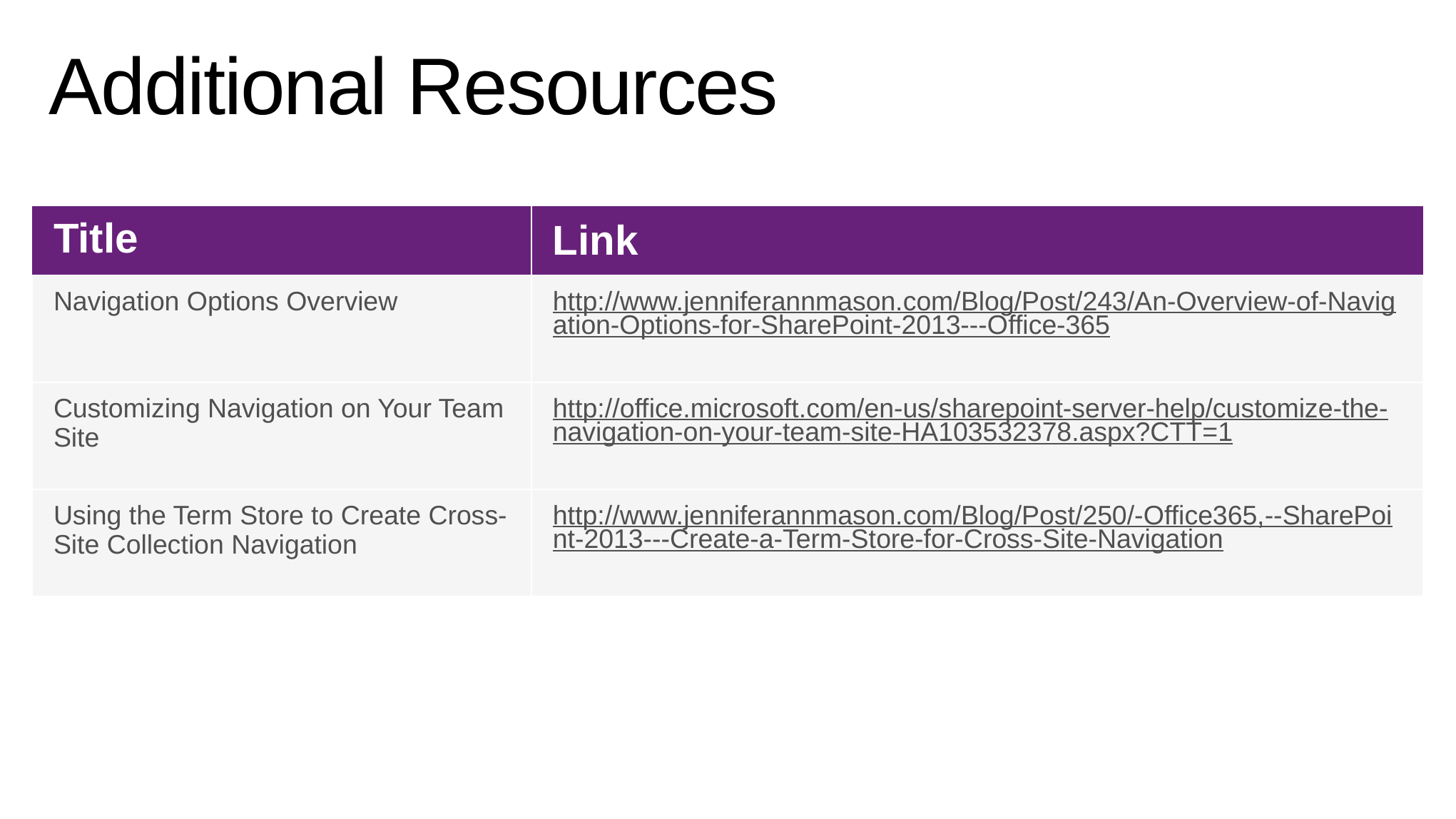

# Additional Resources
| Title | Link |
| --- | --- |
| Navigation Options Overview | http://www.jenniferannmason.com/Blog/Post/243/An-Overview-of-Navigation-Options-for-SharePoint-2013---Office-365 |
| Customizing Navigation on Your Team Site | http://office.microsoft.com/en-us/sharepoint-server-help/customize-the-navigation-on-your-team-site-HA103532378.aspx?CTT=1 |
| Using the Term Store to Create Cross-Site Collection Navigation | http://www.jenniferannmason.com/Blog/Post/250/-Office365,--SharePoint-2013---Create-a-Term-Store-for-Cross-Site-Navigation |